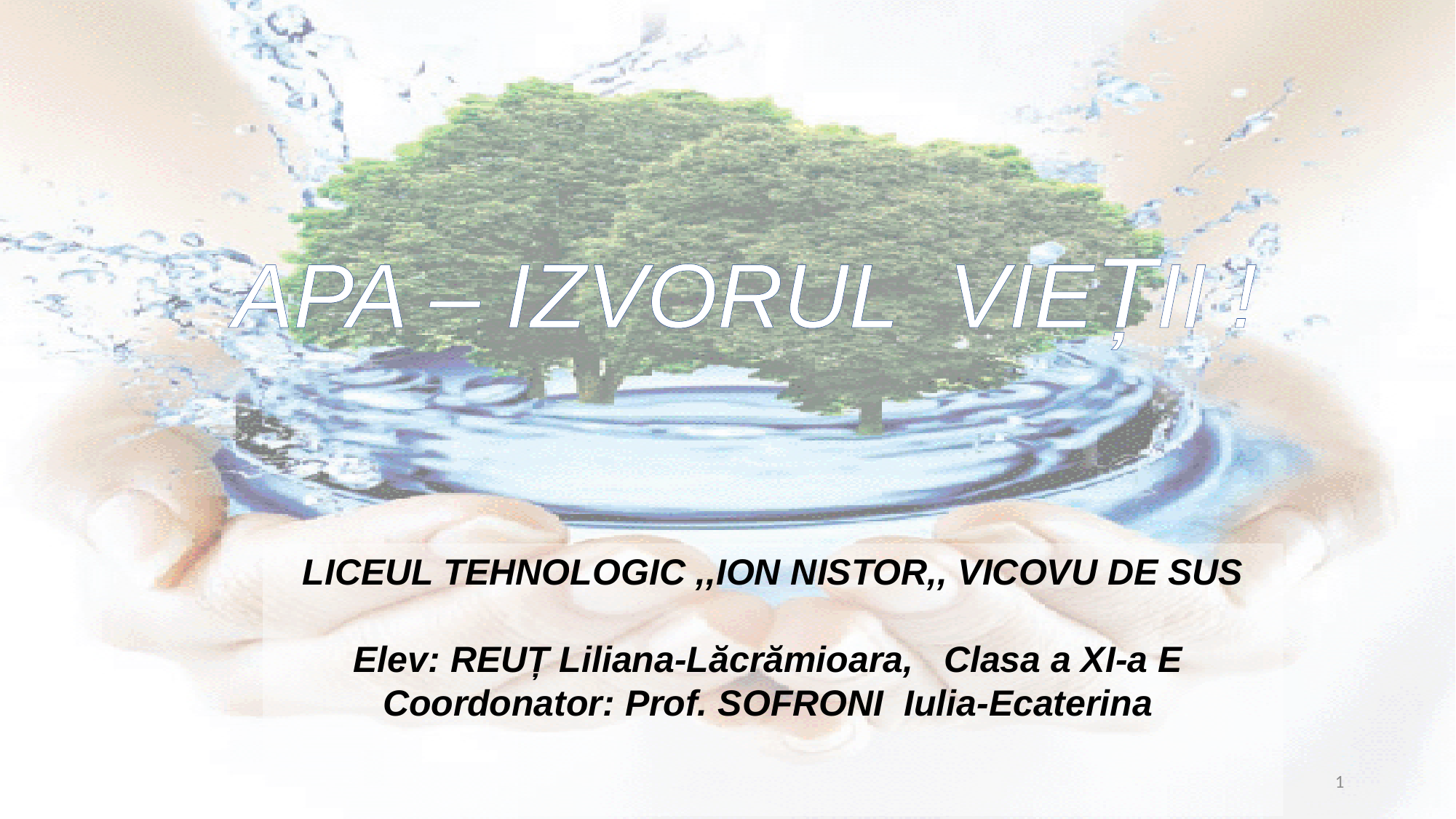

APA – IZVORUL  VIEȚII !
LICEUL TEHNOLOGIC ,,ION NISTOR,, VICOVU DE SUS

Elev: REUȚ Liliana-Lăcrămioara,   Clasa a XI-a E
Coordonator: Prof. SOFRONI  Iulia-Ecaterina

1